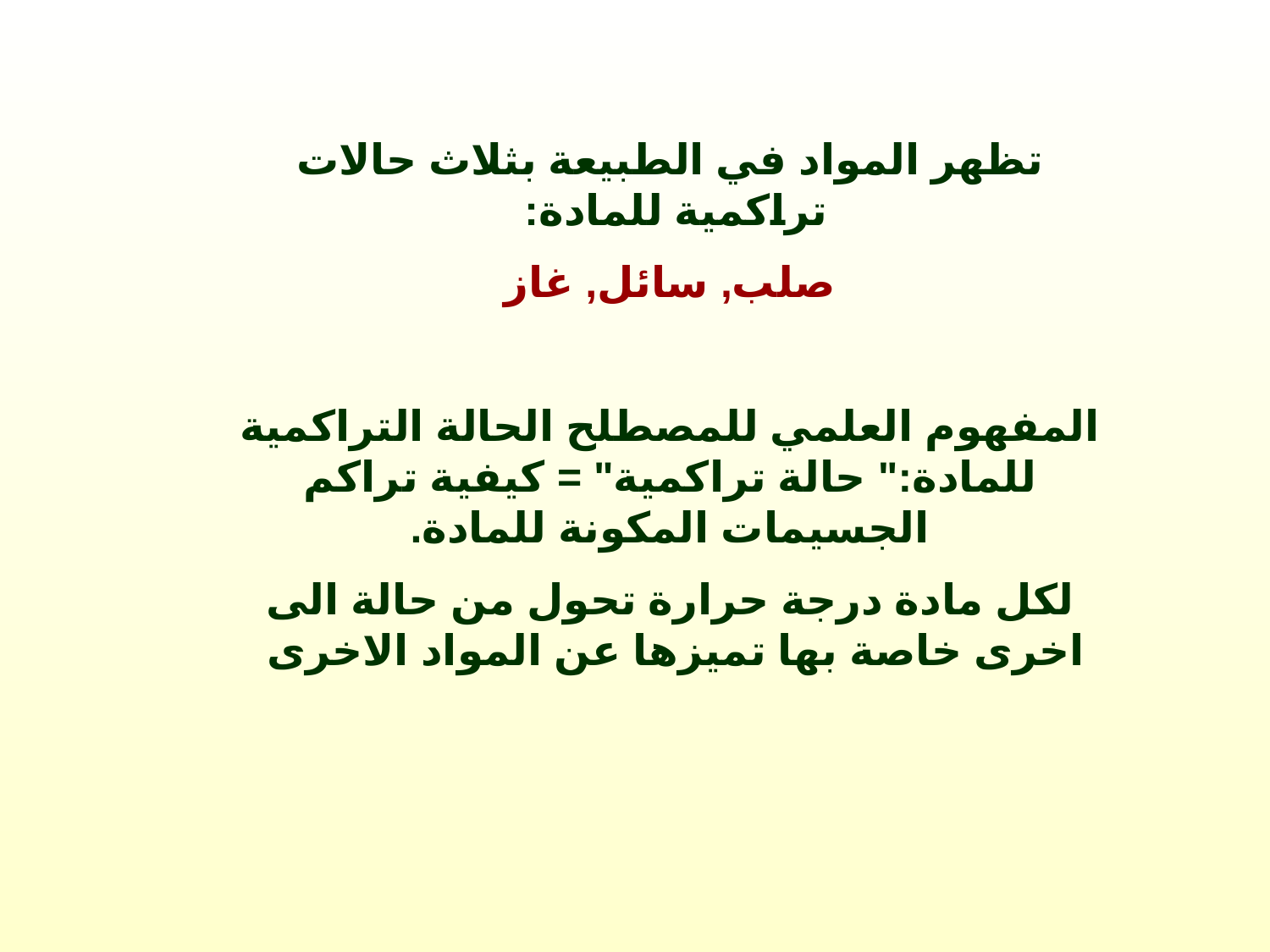

تظهر المواد في الطبيعة بثلاث حالات تراكمية للمادة:
صلب, سائل, غاز

المفهوم العلمي للمصطلح الحالة التراكمية للمادة:" حالة تراكمية" = كيفية تراكم الجسيمات المكونة للمادة.
لكل مادة درجة حرارة تحول من حالة الى اخرى خاصة بها تميزها عن المواد الاخرى